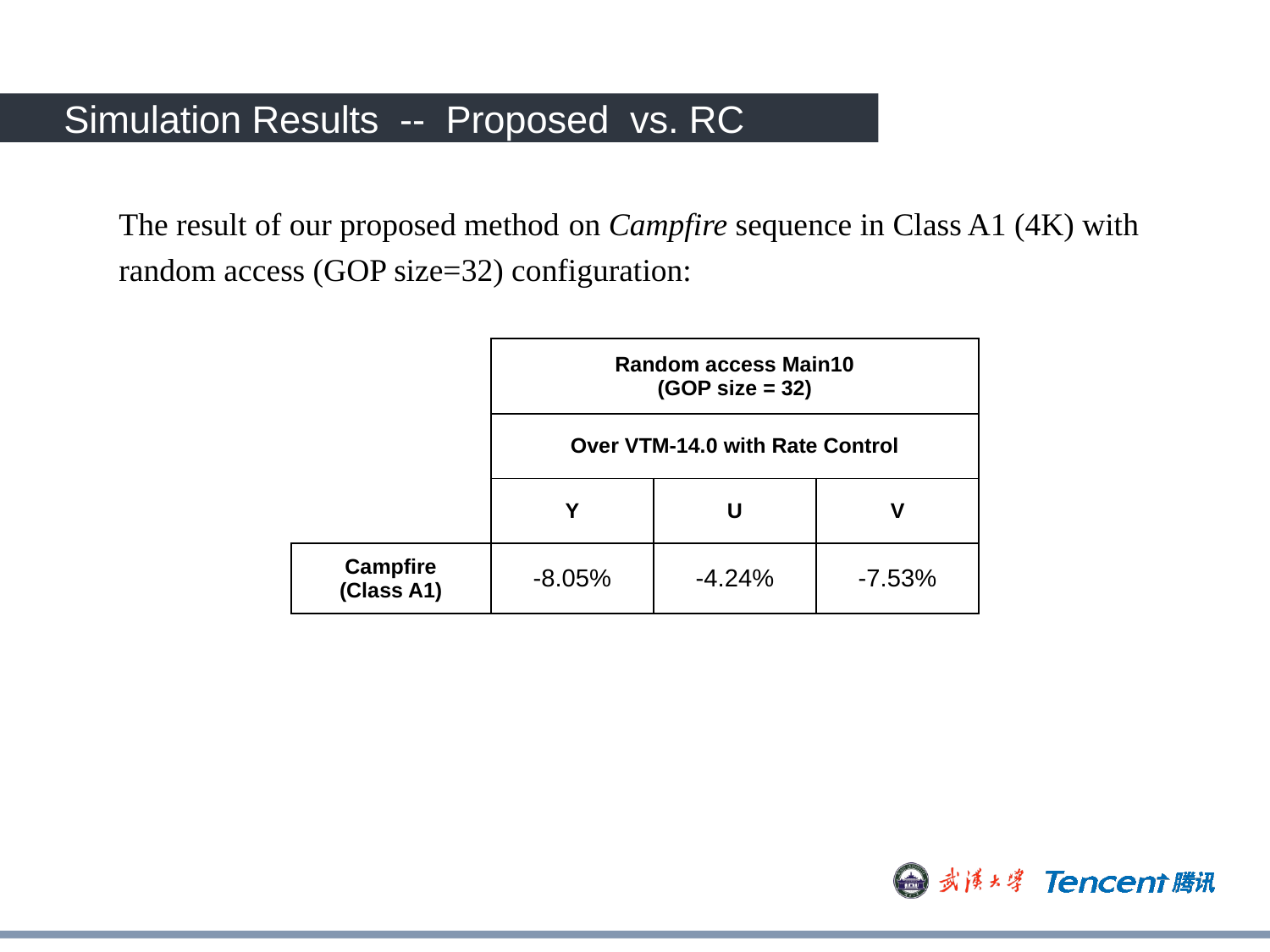

Simulation Results  --  Proposed  vs. RC
The result of our proposed method on Campfire sequence in Class A1 (4K) with random access (GOP size=32) configuration:
|  | Random access Main10 (GOP size = 32) |  |  |
| --- | --- | --- | --- |
|  | Over VTM-14.0 with Rate Control |  |  |
|  | Y | U | V |
| Campfire (Class A1) | -8.05% | -4.24% | -7.53% |